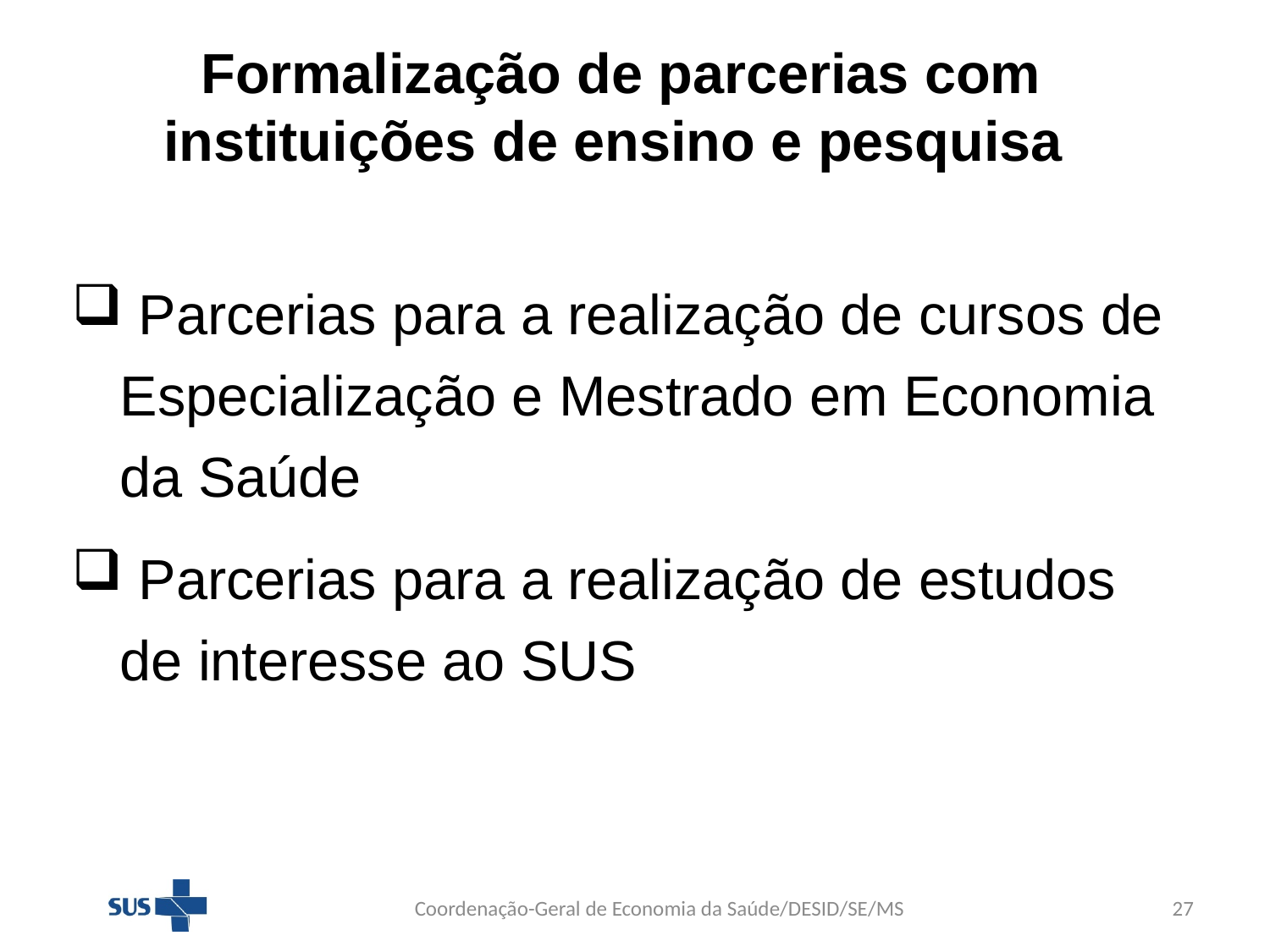

# Formalização de parcerias com instituições de ensino e pesquisa
 Parcerias para a realização de cursos de Especialização e Mestrado em Economia da Saúde
 Parcerias para a realização de estudos de interesse ao SUS
Coordenação-Geral de Economia da Saúde/DESID/SE/MS
27